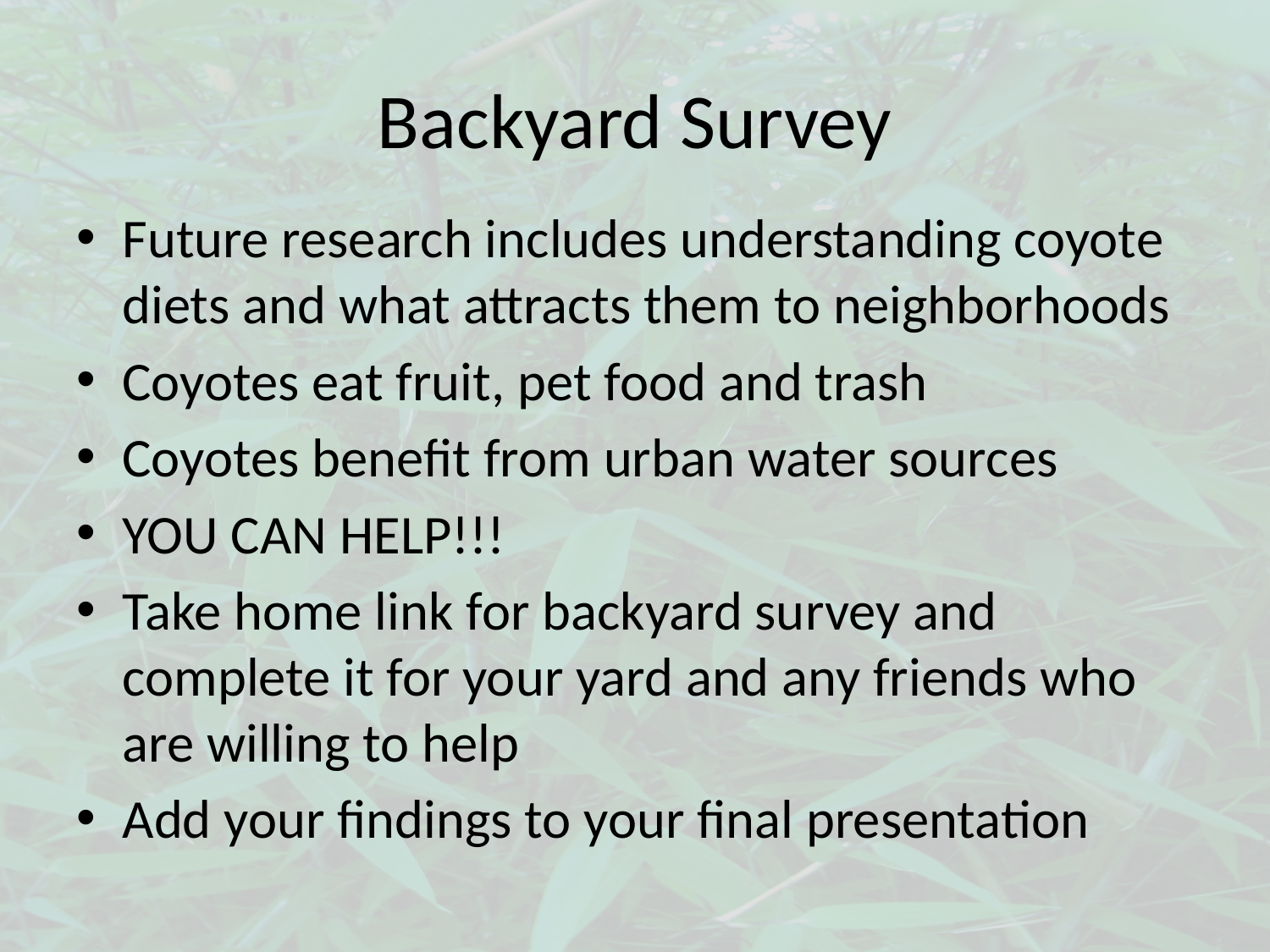

# Backyard Survey
Future research includes understanding coyote diets and what attracts them to neighborhoods
Coyotes eat fruit, pet food and trash
Coyotes benefit from urban water sources
YOU CAN HELP!!!
Take home link for backyard survey and complete it for your yard and any friends who are willing to help
Add your findings to your final presentation